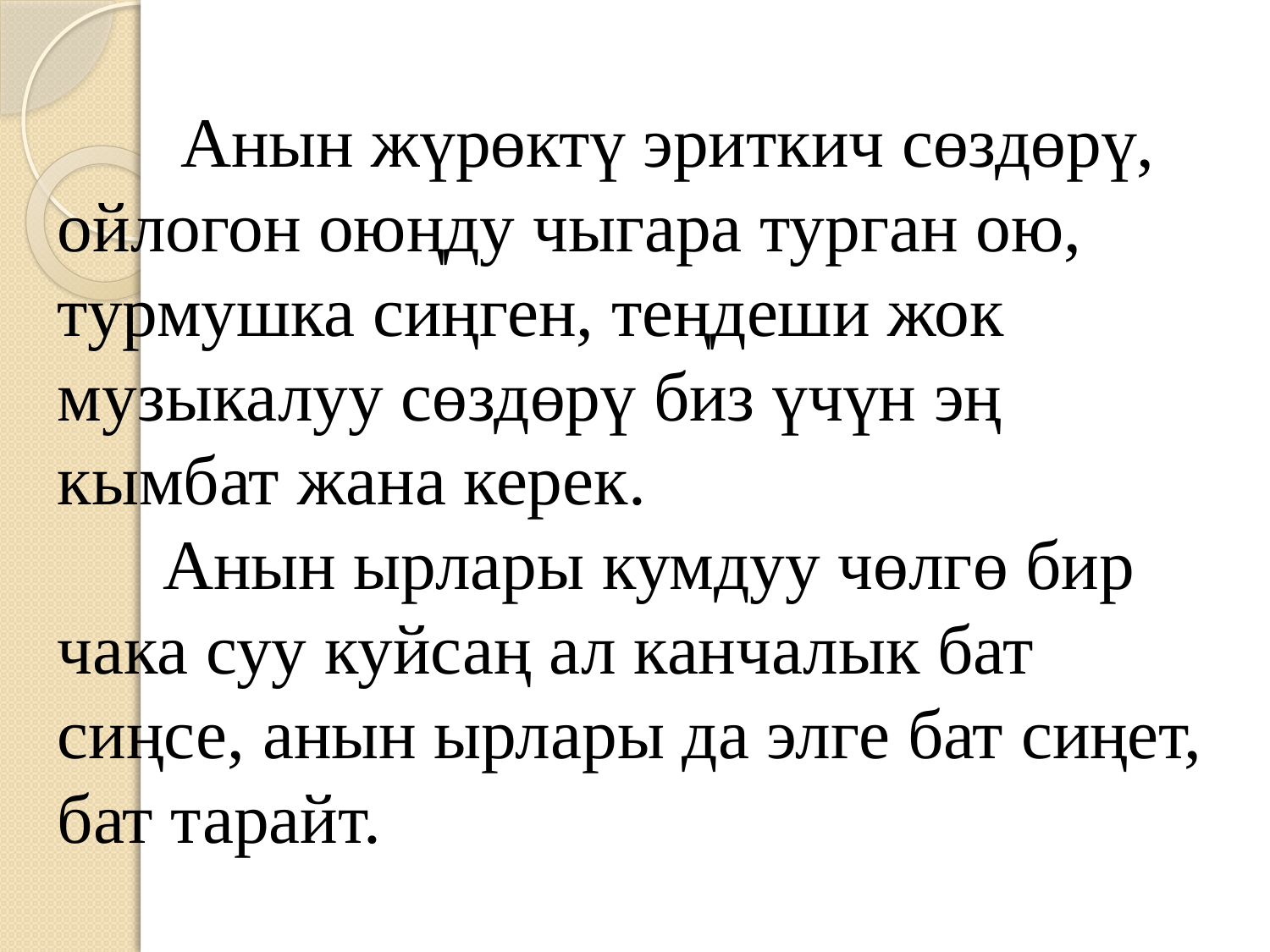

# Анын жүрөктү эриткич сөздөрү, ойлогон оюңду чыгара турган ою, турмушка сиңген, теңдеши жок музыкалуу сөздөрү биз үчүн эң  кымбат жана керек. Анын ырлары кумдуу чөлгө бир чака суу куйсаң ал канчалык бат сиңсе, анын ырлары да элге бат сиңет, бат тарайт.